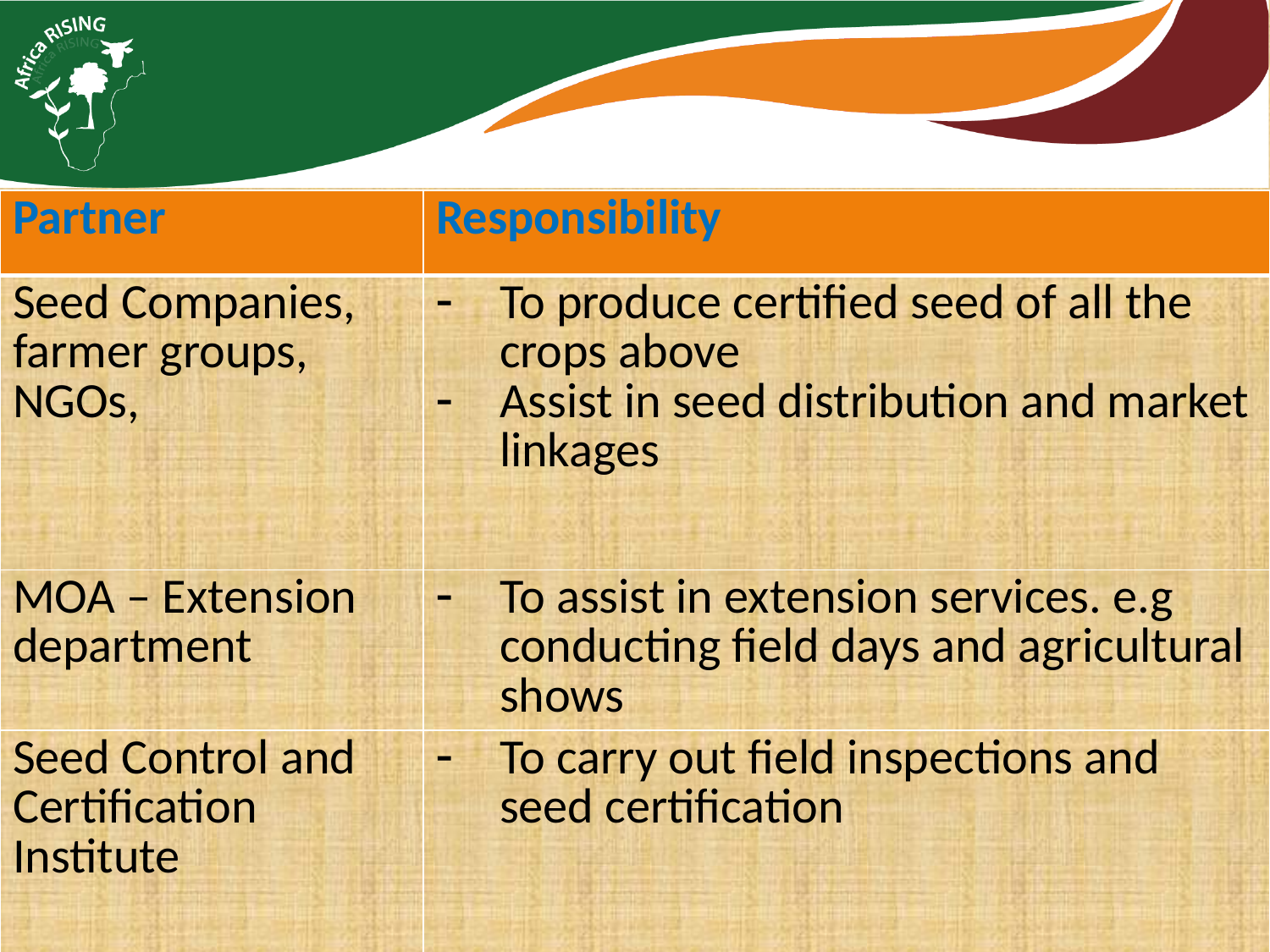

| Partner | Responsibility |
| --- | --- |
| Seed Companies, farmer groups, NGOs, | To produce certified seed of all the crops above Assist in seed distribution and market linkages |
| MOA – Extension department | To assist in extension services. e.g conducting field days and agricultural shows |
| Seed Control and Certification Institute | To carry out field inspections and seed certification |